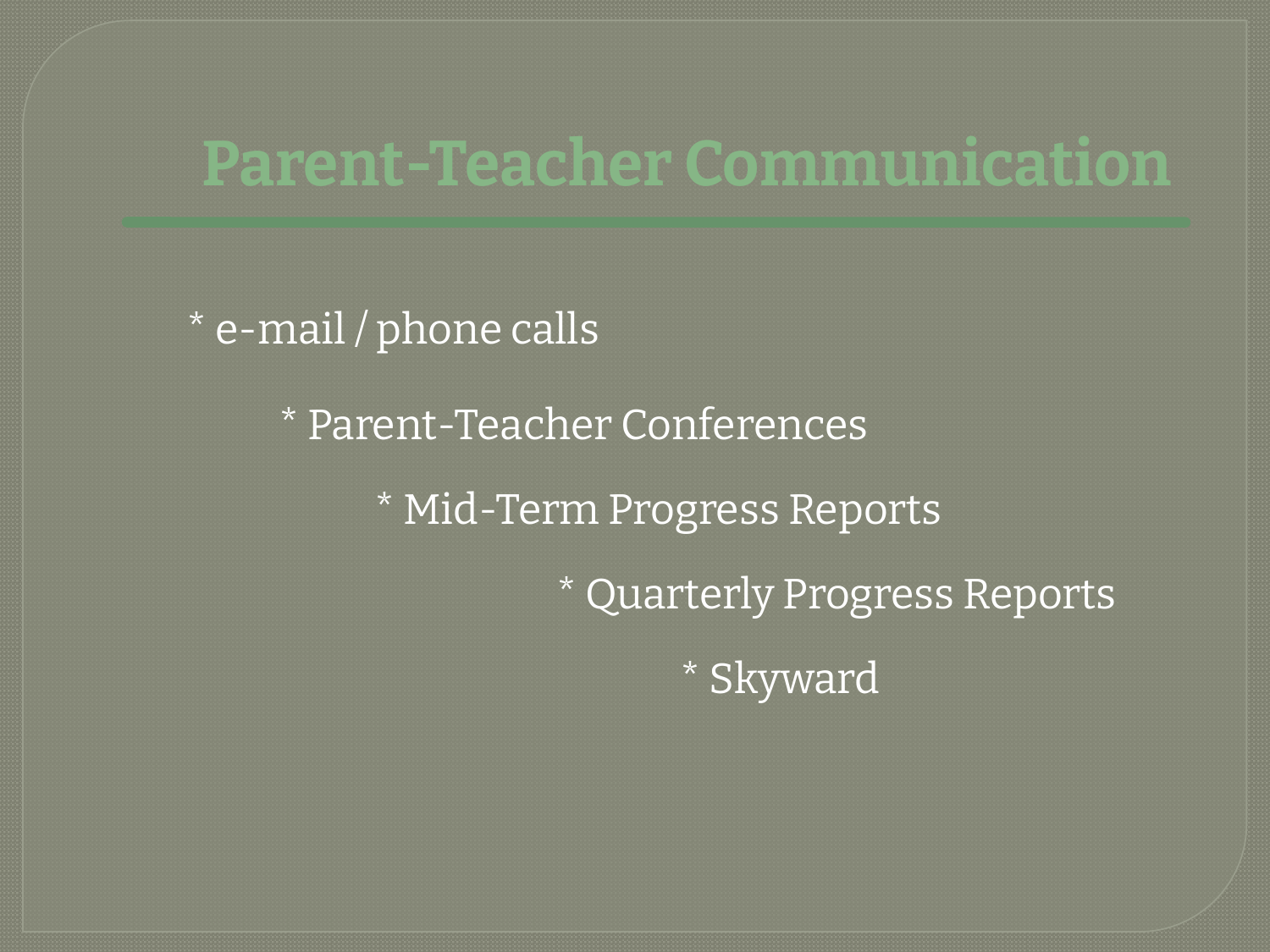

Parent-Teacher Communication
* e-mail / phone calls
* Parent-Teacher Conferences
* Mid-Term Progress Reports
* Quarterly Progress Reports
* Skyward